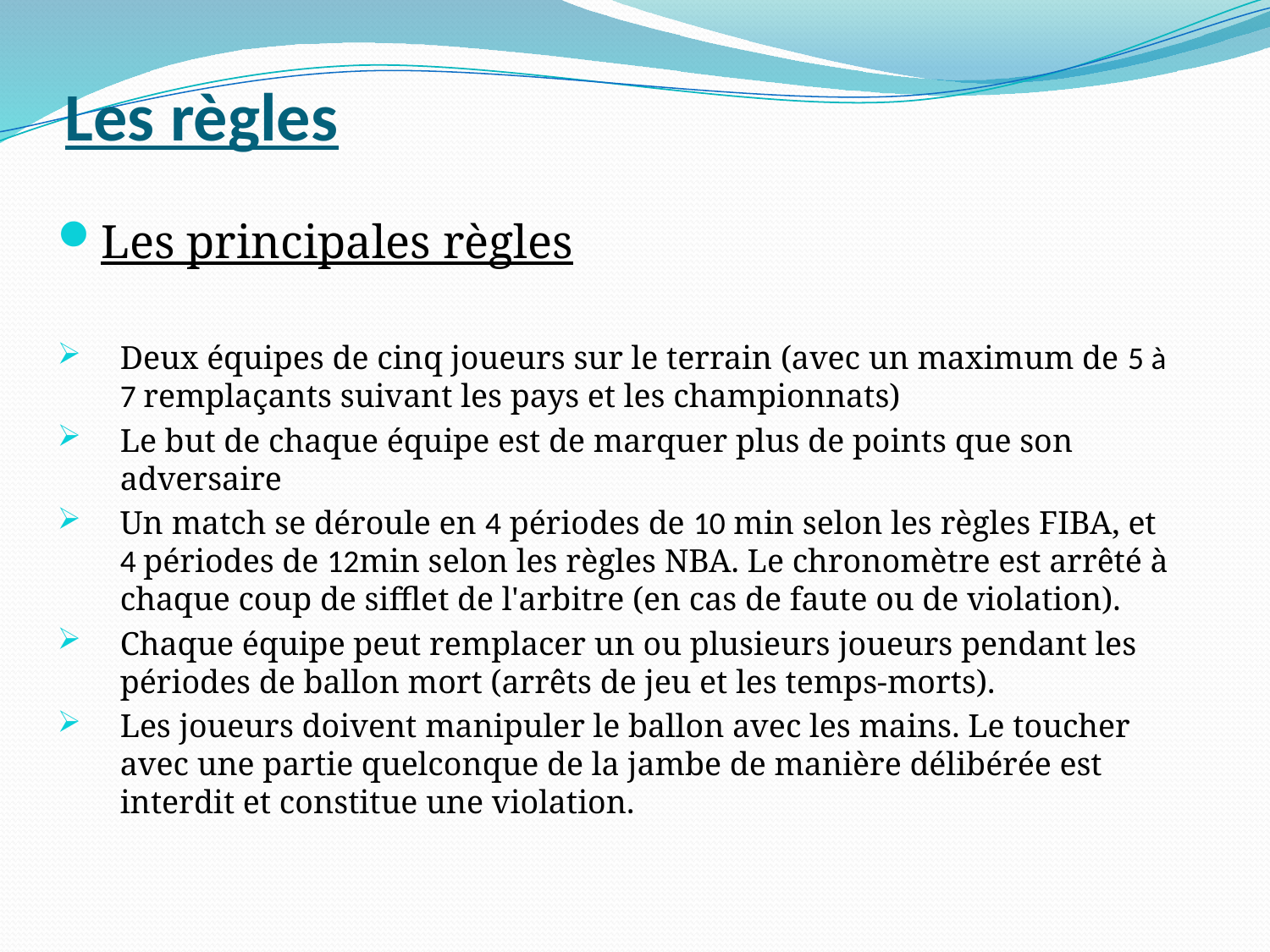

# Les règles
Les principales règles

Deux équipes de cinq joueurs sur le terrain (avec un maximum de 5 à 7 remplaçants suivant les pays et les championnats)
Le but de chaque équipe est de marquer plus de points que son adversaire
Un match se déroule en 4 périodes de 10 min selon les règles FIBA, et 4 périodes de 12min selon les règles NBA. Le chronomètre est arrêté à chaque coup de sifflet de l'arbitre (en cas de faute ou de violation).
Chaque équipe peut remplacer un ou plusieurs joueurs pendant les périodes de ballon mort (arrêts de jeu et les temps-morts).
Les joueurs doivent manipuler le ballon avec les mains. Le toucher avec une partie quelconque de la jambe de manière délibérée est interdit et constitue une violation.